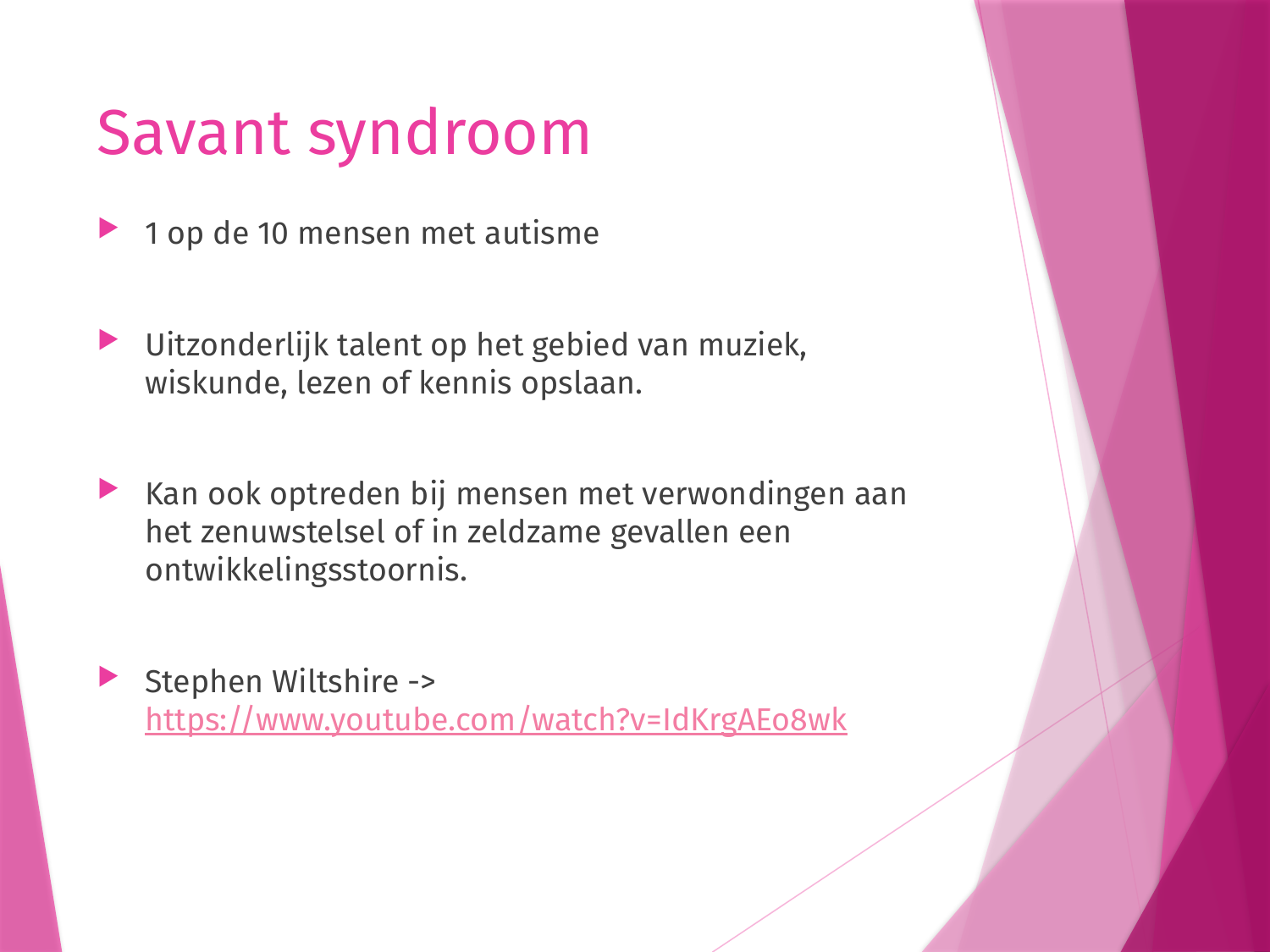

# Savant syndroom
1 op de 10 mensen met autisme

Uitzonderlijk talent op het gebied van muziek, wiskunde, lezen of kennis opslaan.

Kan ook optreden bij mensen met verwondingen aan het zenuwstelsel of in zeldzame gevallen een ontwikkelingsstoornis.

Stephen Wiltshire -> https://www.youtube.com/watch?v=IdKrgAEo8wk